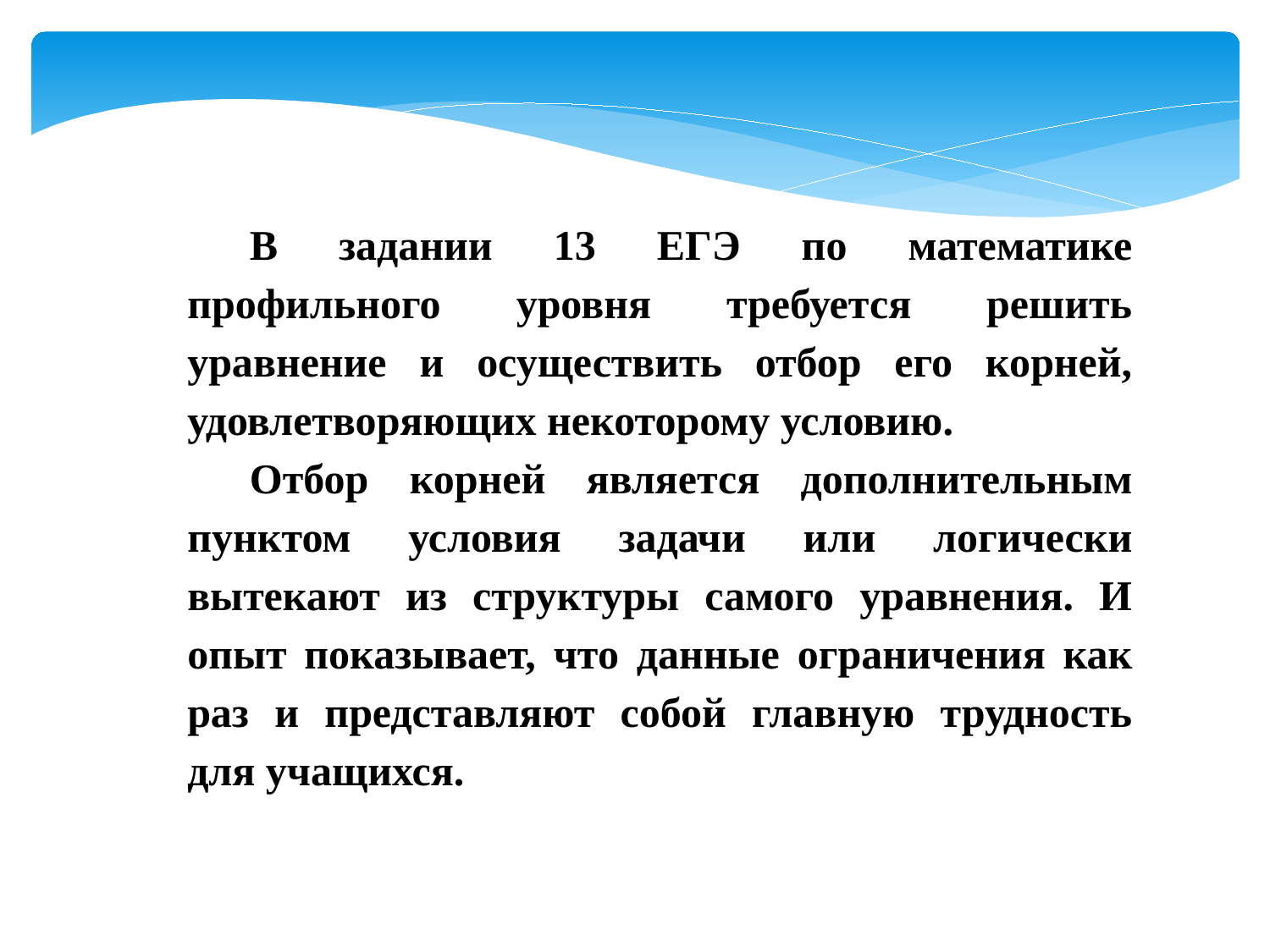

В задании 13 ЕГЭ по математике профильного уровня требуется решить уравнение и осуществить отбор его корней, удовлетворяющих некоторому условию.
Отбор корней является дополнительным пунктом условия задачи или логически вытекают из структуры самого уравнения. И опыт показывает, что данные ограничения как раз и представляют собой главную трудность для учащихся.